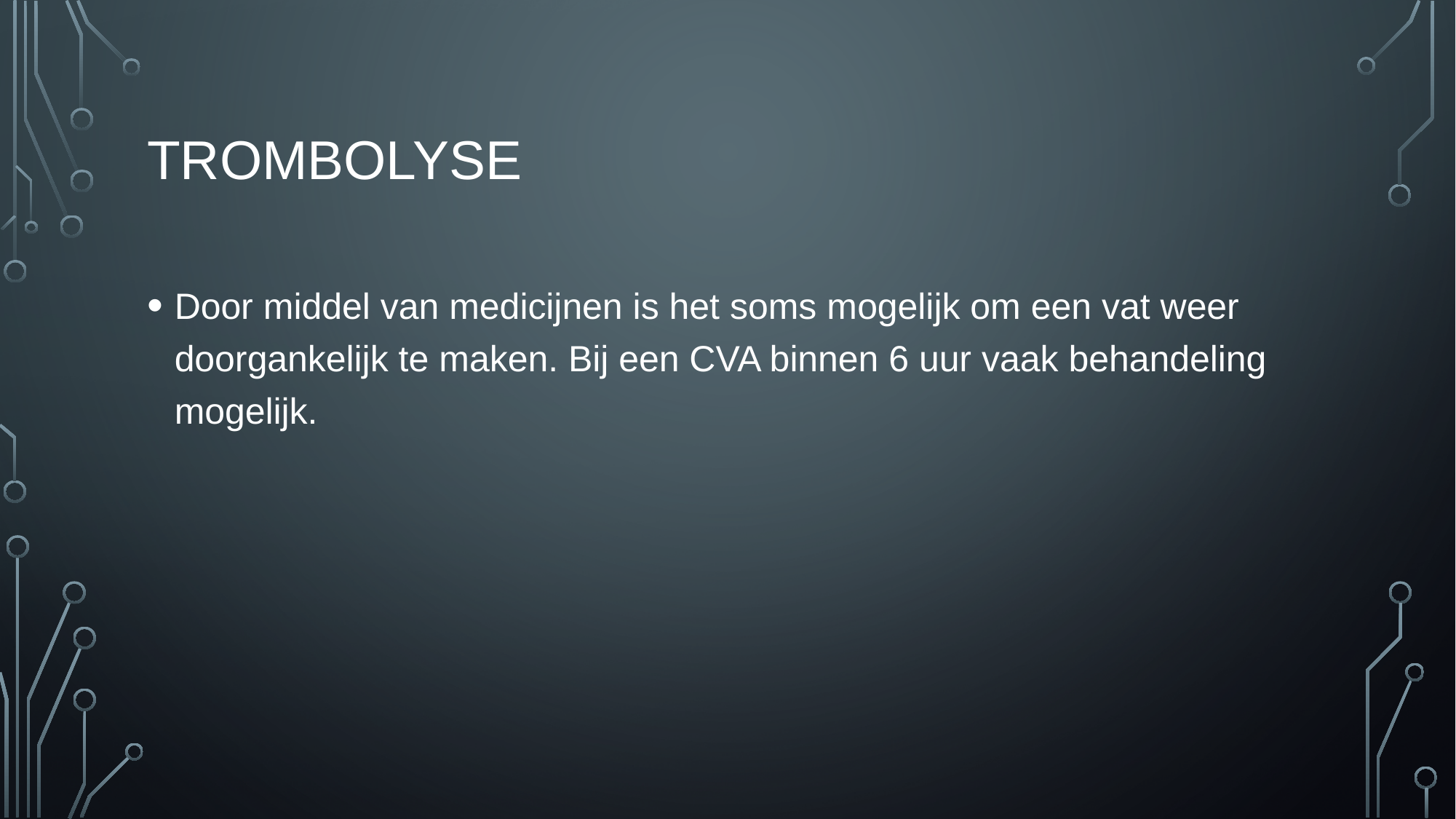

# Trombolyse
Door middel van medicijnen is het soms mogelijk om een vat weer doorgankelijk te maken. Bij een CVA binnen 6 uur vaak behandeling mogelijk.